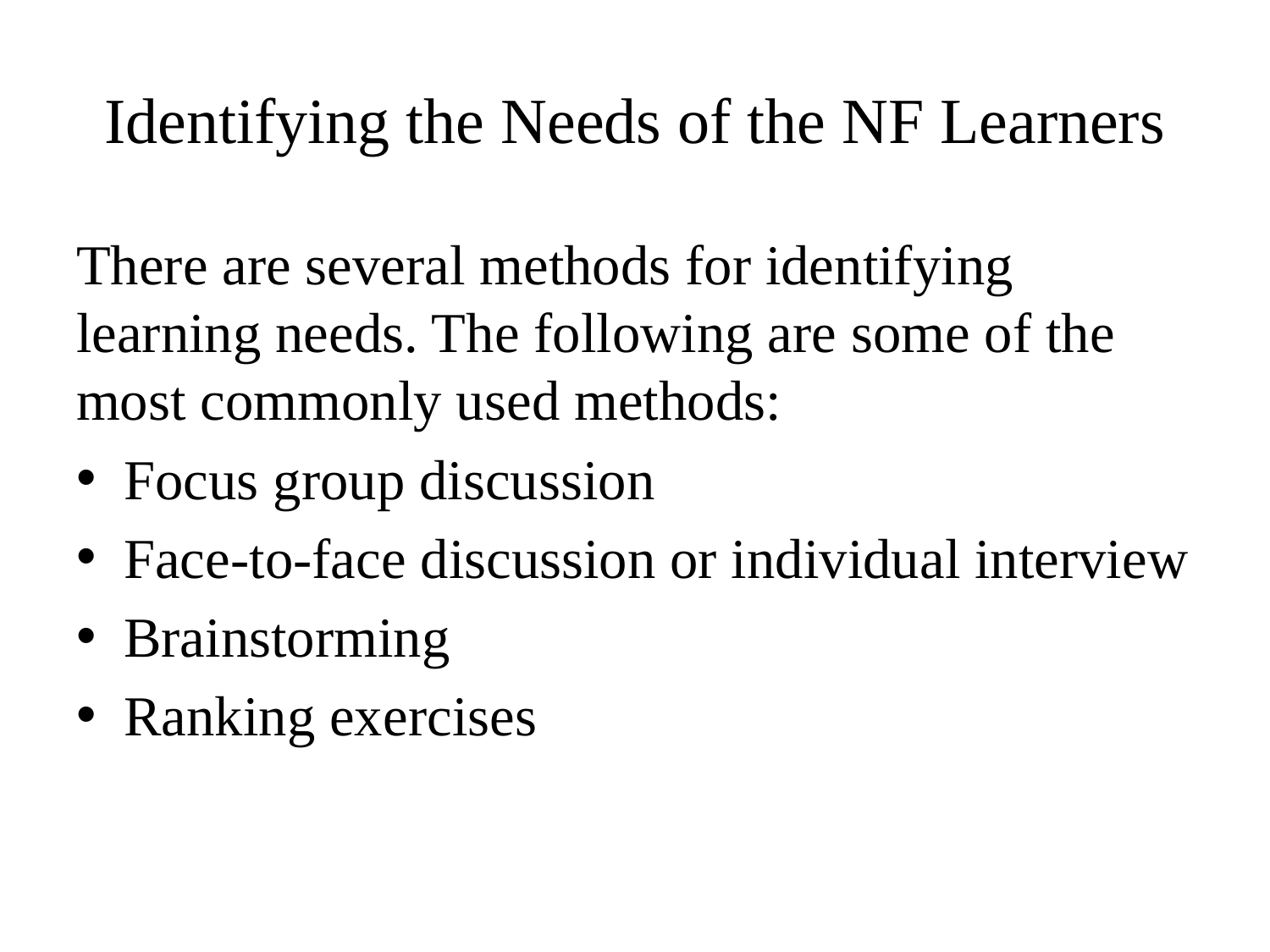

# Identifying the Needs of the NF Learners
There are several methods for identifying learning needs. The following are some of the most commonly used methods:
Focus group discussion
Face-to-face discussion or individual interview
Brainstorming
Ranking exercises